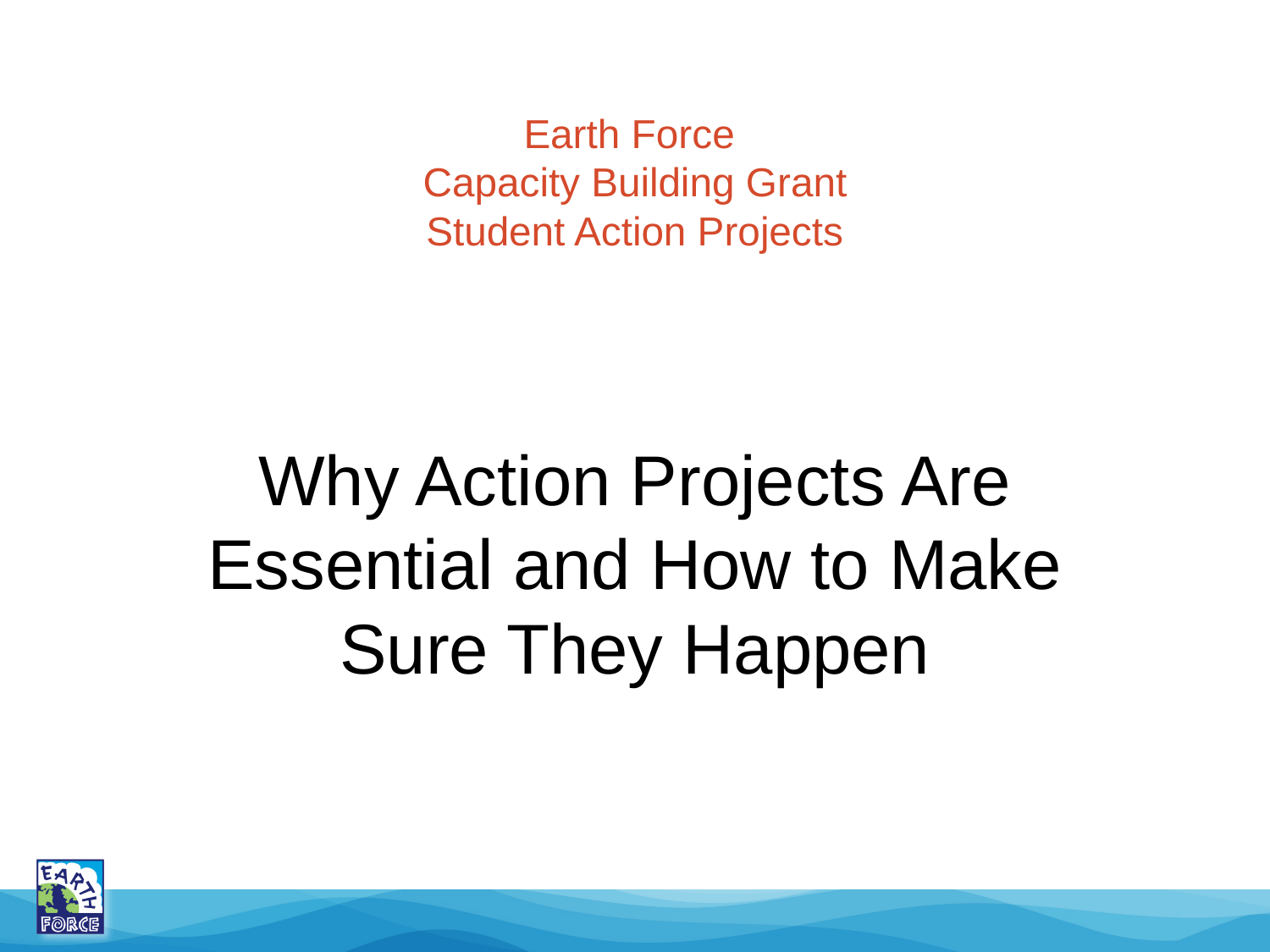

# Earth Force Capacity Building Grant Student Action Projects

Why Action Projects Are Essential and How to Make Sure They Happen